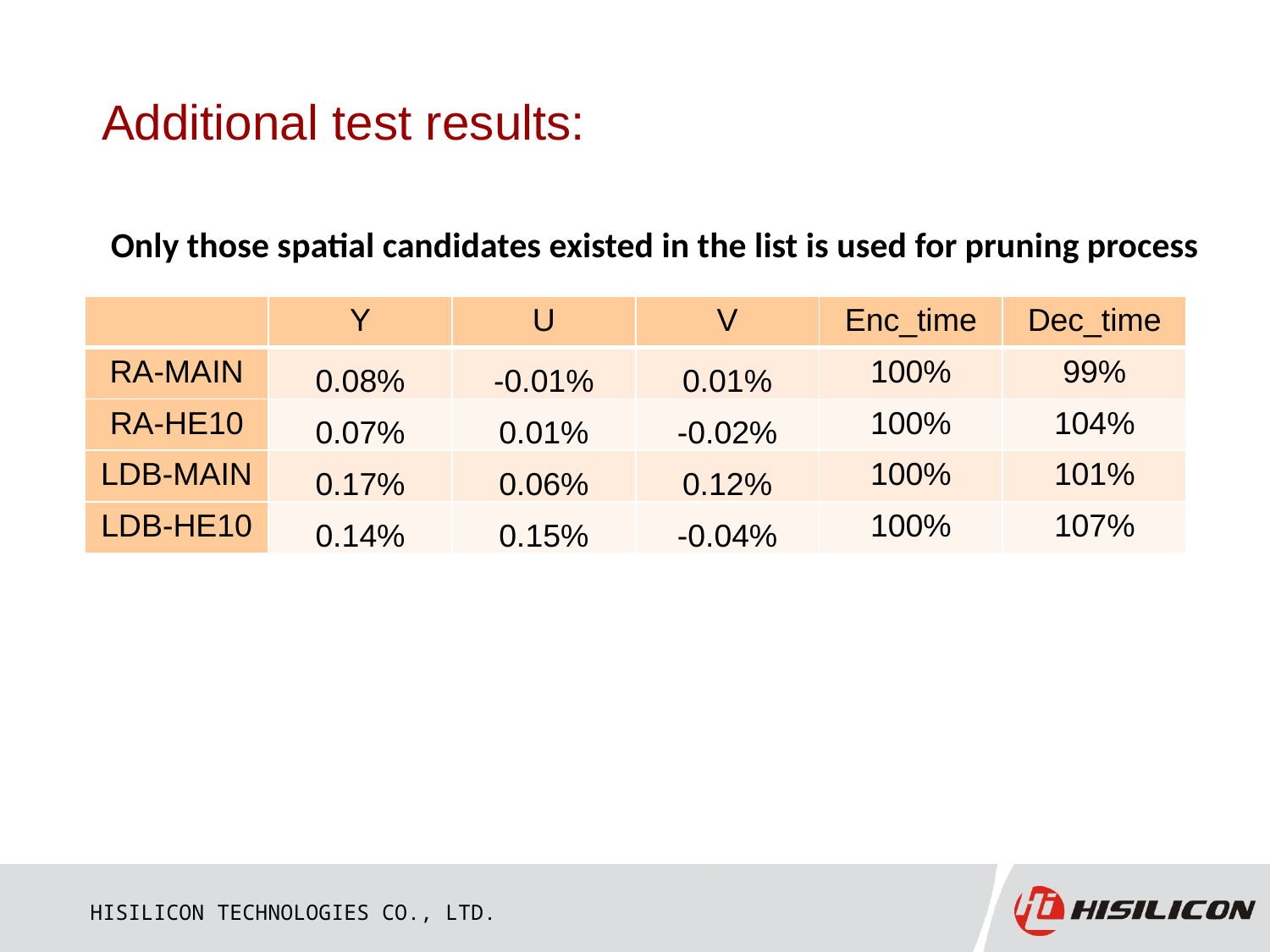

# Additional test results:
Only those spatial candidates existed in the list is used for pruning process
|  | Y | U | V | Enc\_time | Dec\_time |
| --- | --- | --- | --- | --- | --- |
| RA-MAIN | 0.08% | -0.01% | 0.01% | 100% | 99% |
| RA-HE10 | 0.07% | 0.01% | -0.02% | 100% | 104% |
| LDB-MAIN | 0.17% | 0.06% | 0.12% | 100% | 101% |
| LDB-HE10 | 0.14% | 0.15% | -0.04% | 100% | 107% |